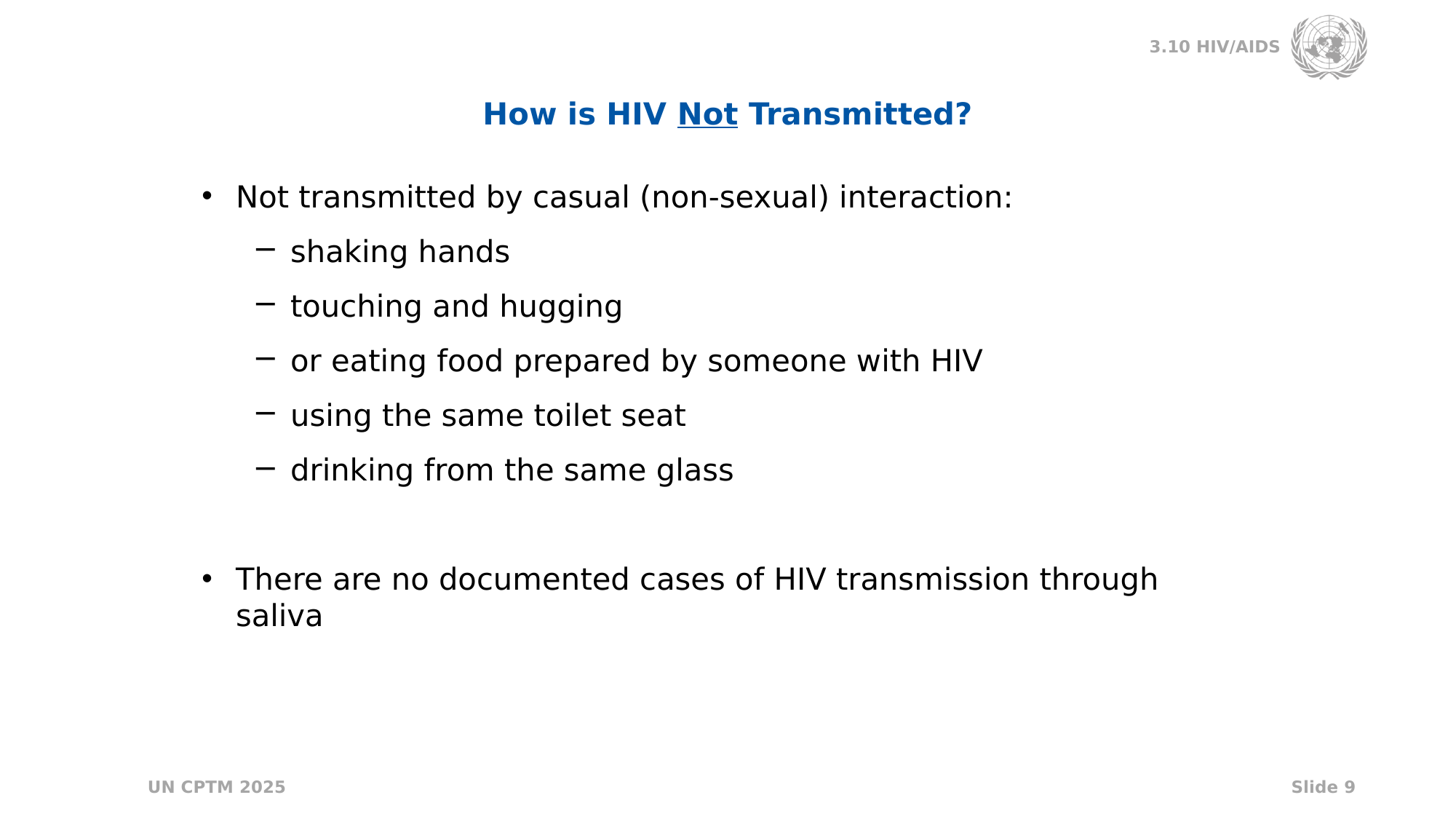

How is HIV Not Transmitted?
Not transmitted by casual (non-sexual) interaction:
shaking hands
touching and hugging
or eating food prepared by someone with HIV
using the same toilet seat
drinking from the same glass

There are no documented cases of HIV transmission through saliva